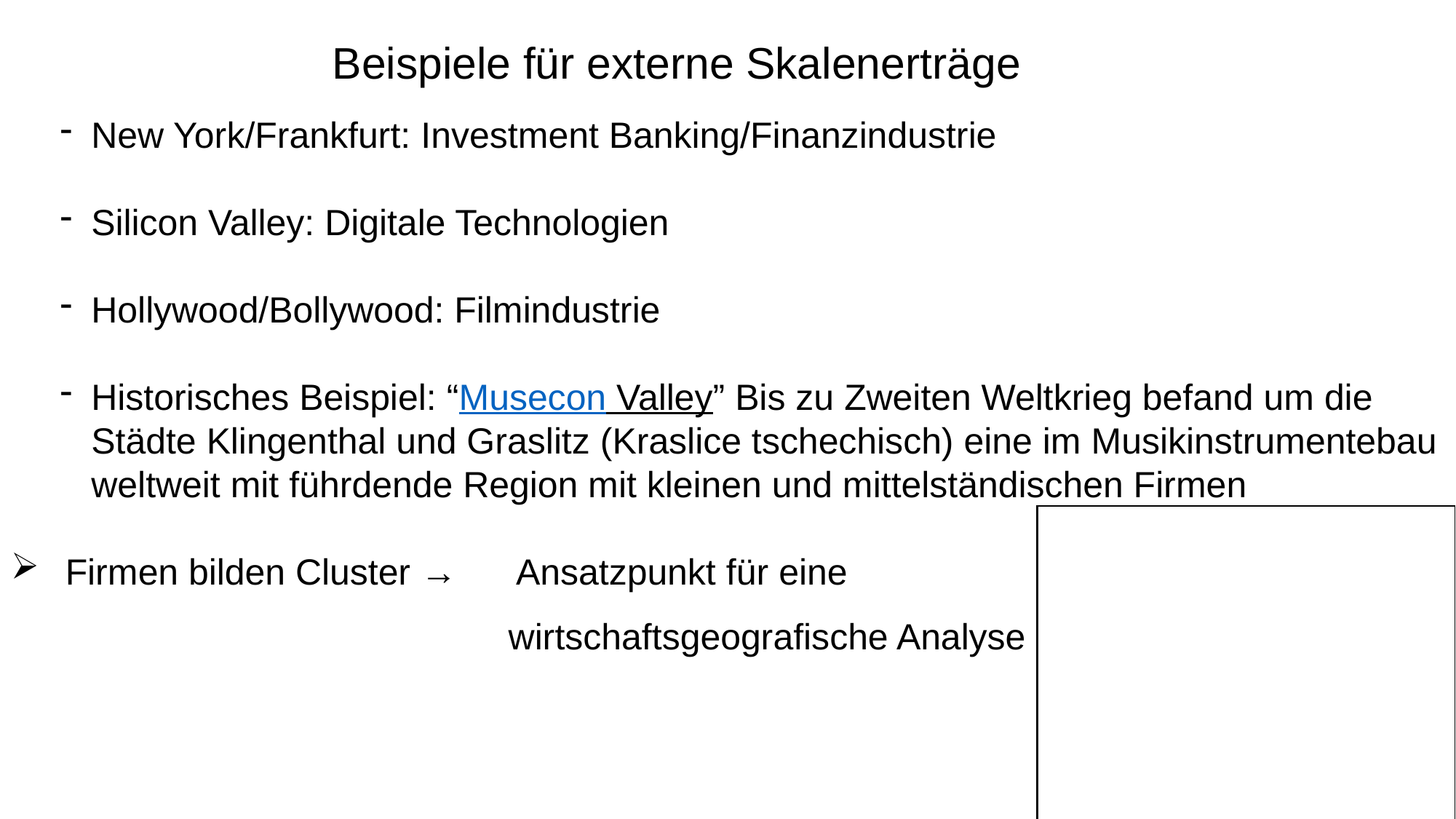

Beispiele für externe Skalenerträge
New York/Frankfurt: Investment Banking/Finanzindustrie

Silicon Valley: Digitale Technologien

Hollywood/Bollywood: Filmindustrie

Historisches Beispiel: “Musecon Valley” Bis zu Zweiten Weltkrieg befand um die Städte Klingenthal und Graslitz (Kraslice tschechisch) eine im Musikinstrumentebau weltweit mit führdende Region mit kleinen und mittelständischen Firmen

Firmen bilden Cluster →      Ansatzpunkt für eine
				      wirtschaftsgeografische Analyse